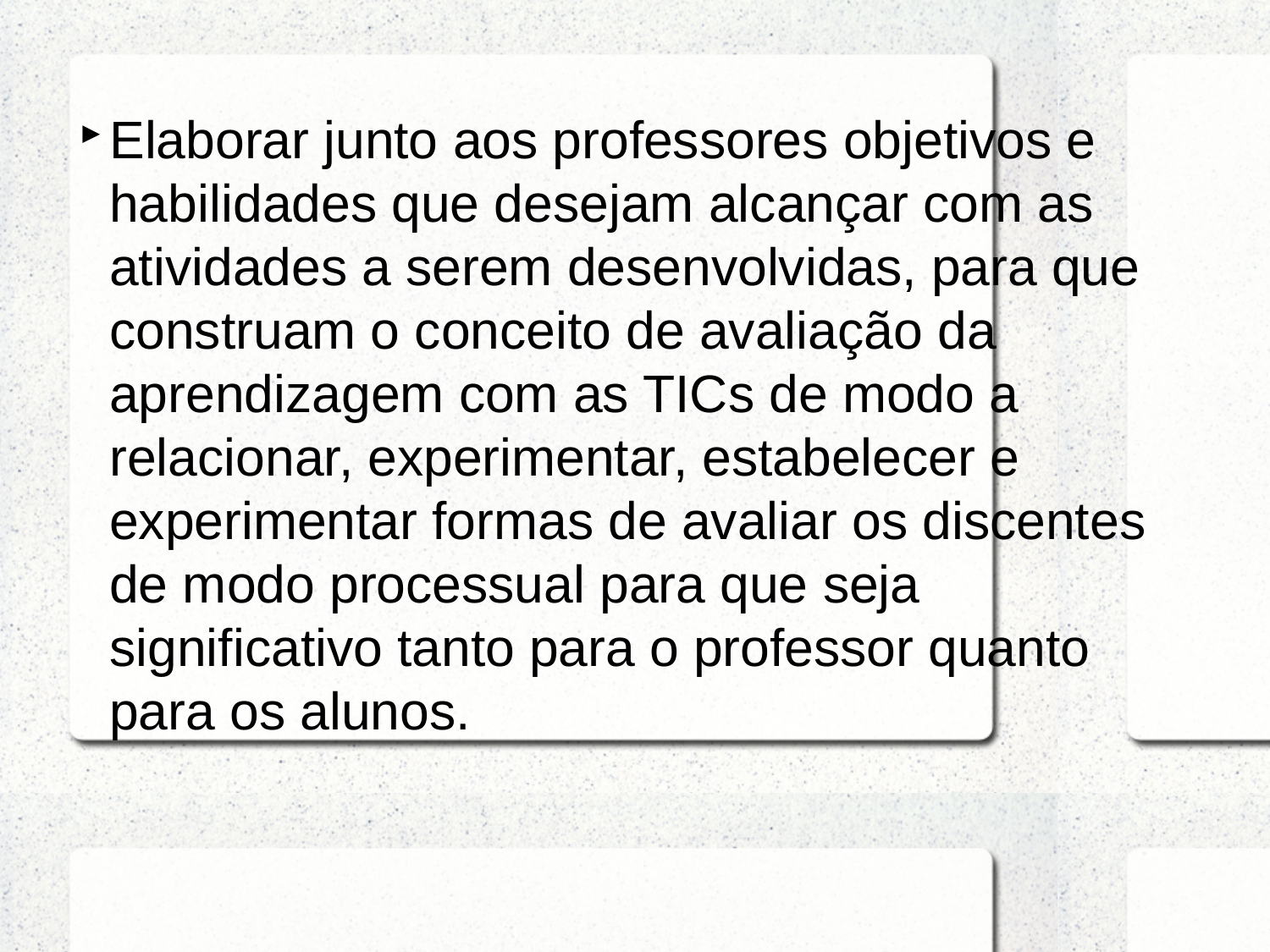

Elaborar junto aos professores objetivos e habilidades que desejam alcançar com as atividades a serem desenvolvidas, para que construam o conceito de avaliação da aprendizagem com as TICs de modo a relacionar, experimentar, estabelecer e experimentar formas de avaliar os discentes de modo processual para que seja significativo tanto para o professor quanto para os alunos.